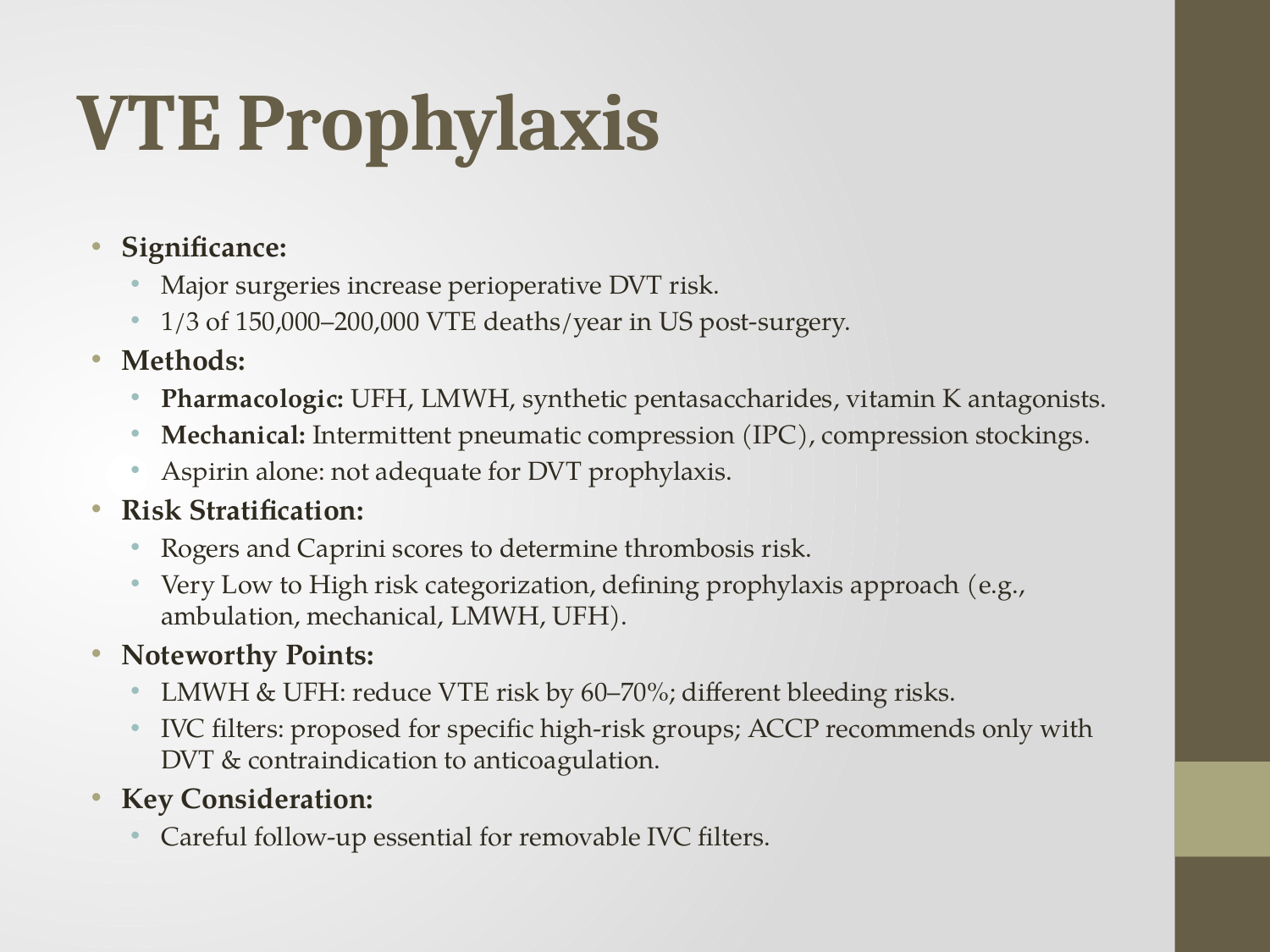

# VTE Prophylaxis
Significance:
Major surgeries increase perioperative DVT risk.
1/3 of 150,000–200,000 VTE deaths/year in US post-surgery.
Methods:
Pharmacologic: UFH, LMWH, synthetic pentasaccharides, vitamin K antagonists.
Mechanical: Intermittent pneumatic compression (IPC), compression stockings.
Aspirin alone: not adequate for DVT prophylaxis.
Risk Stratification:
Rogers and Caprini scores to determine thrombosis risk.
Very Low to High risk categorization, defining prophylaxis approach (e.g., ambulation, mechanical, LMWH, UFH).
Noteworthy Points:
LMWH & UFH: reduce VTE risk by 60–70%; different bleeding risks.
IVC filters: proposed for specific high-risk groups; ACCP recommends only with DVT & contraindication to anticoagulation.
Key Consideration:
Careful follow-up essential for removable IVC filters.